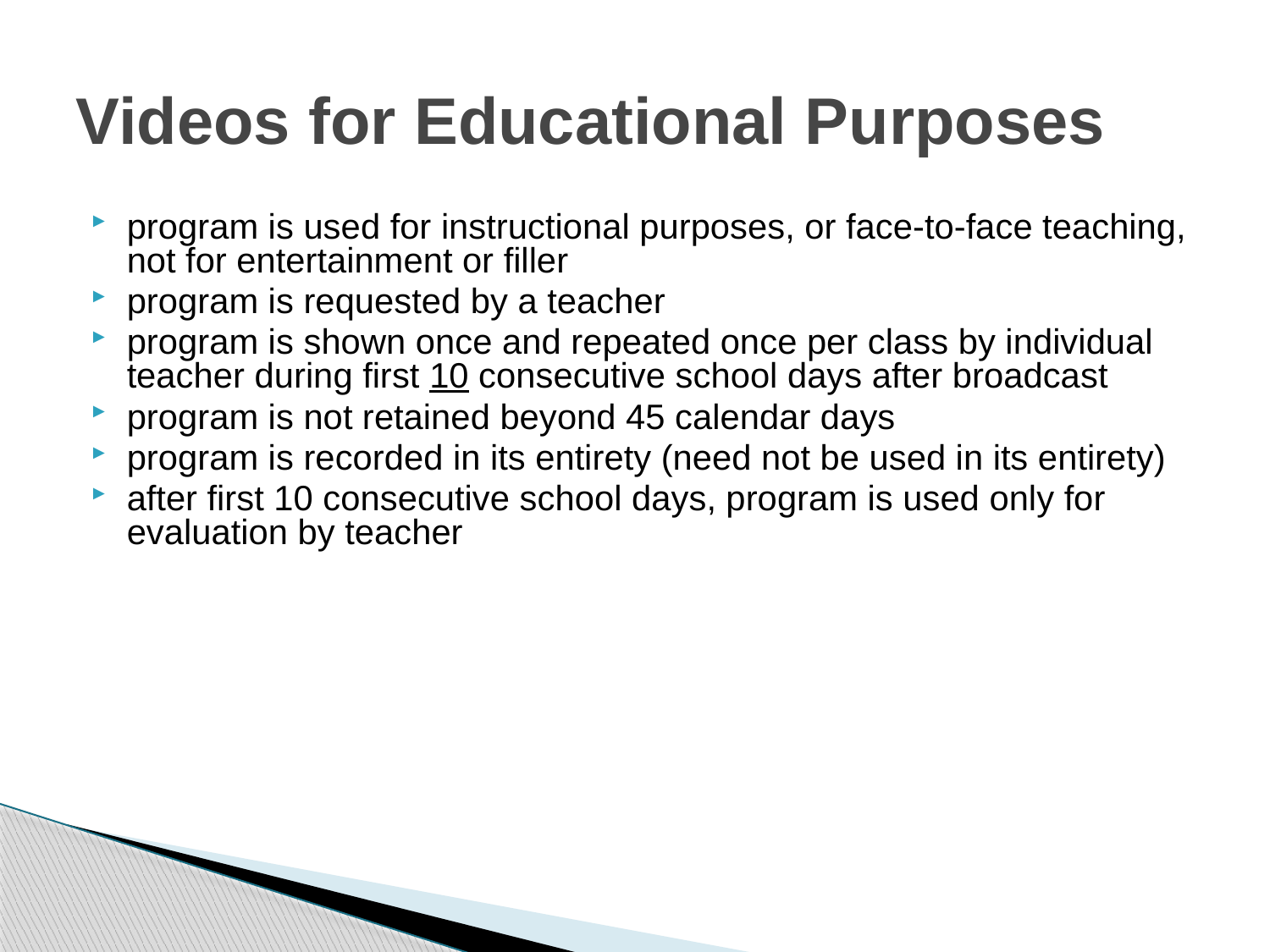

# Videos for Educational Purposes
program is used for instructional purposes, or face-to-face teaching, not for entertainment or filler
program is requested by a teacher
program is shown once and repeated once per class by individual teacher during first 10 consecutive school days after broadcast
program is not retained beyond 45 calendar days
program is recorded in its entirety (need not be used in its entirety)
after first 10 consecutive school days, program is used only for evaluation by teacher